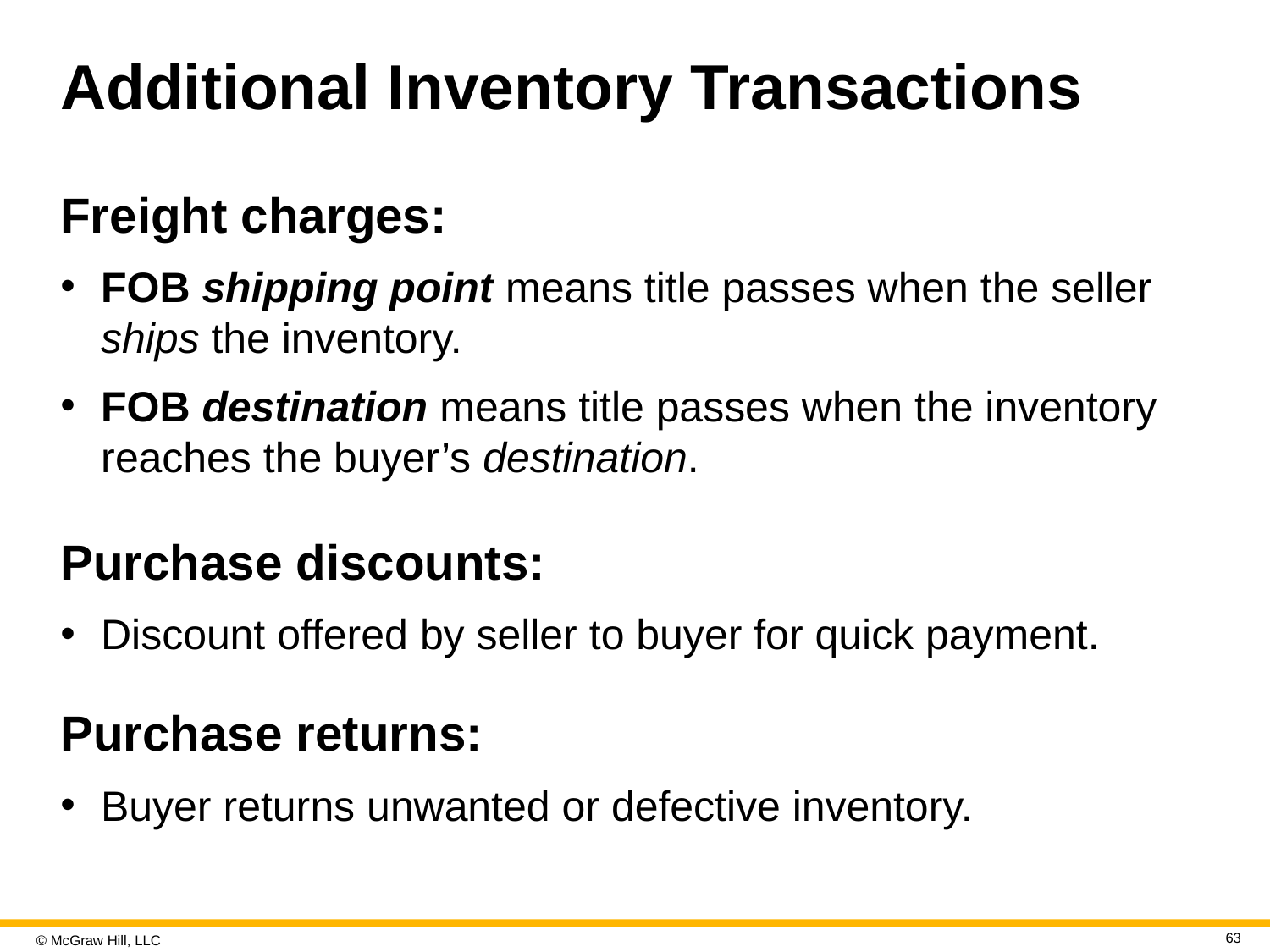

# Additional Inventory Transactions
Freight charges:
FOB shipping point means title passes when the seller ships the inventory.
FOB destination means title passes when the inventory reaches the buyer’s destination.
Purchase discounts:
Discount offered by seller to buyer for quick payment.
Purchase returns:
Buyer returns unwanted or defective inventory.
63